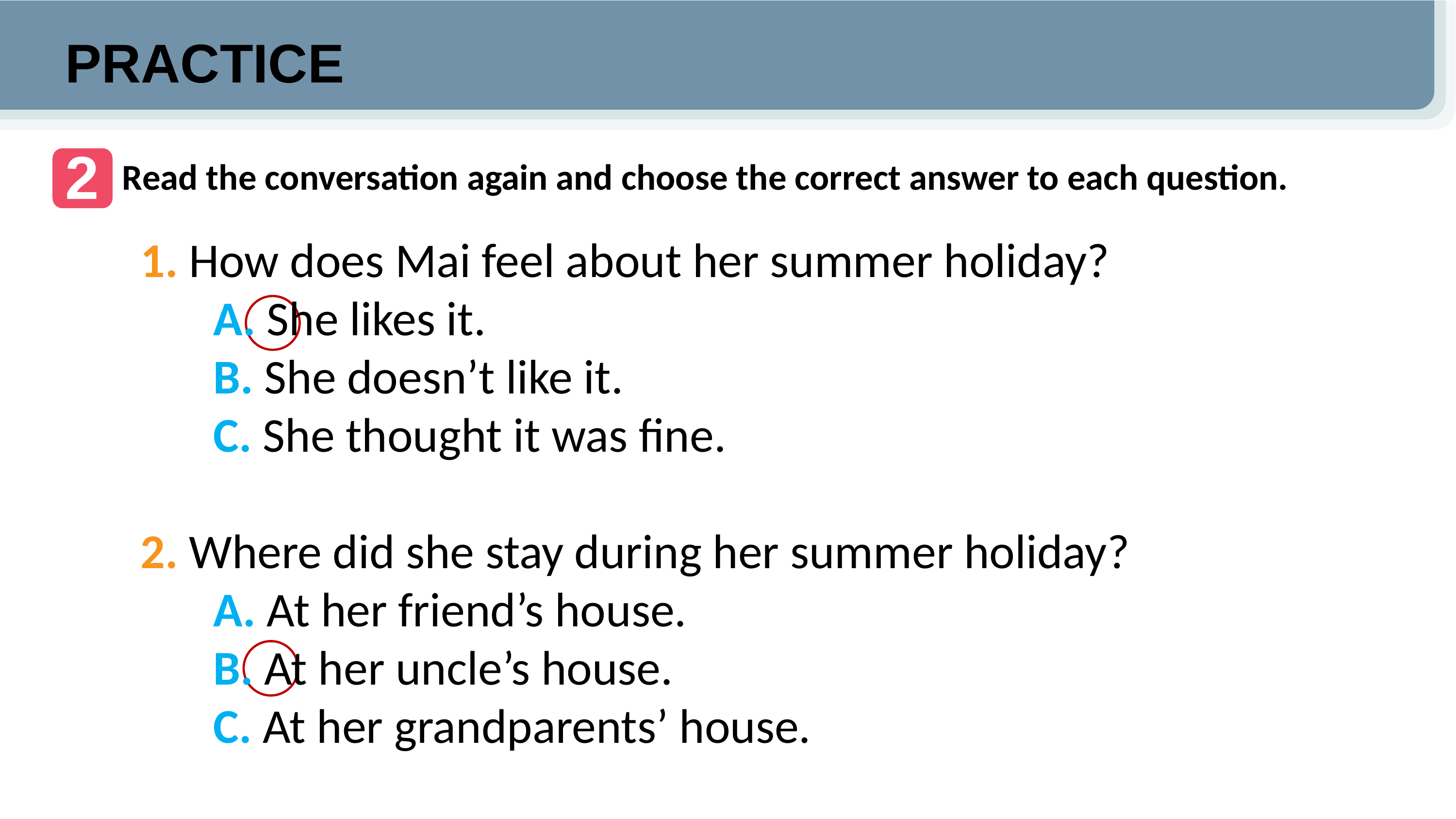

PRACTICE
2

Read the conversation again and choose the correct answer to each question.
1. How does Mai feel about her summer holiday?
	A. She likes it.
	B. She doesn’t like it.
	C. She thought it was fine.

2. Where did she stay during her summer holiday?
	A. At her friend’s house.
	B. At her uncle’s house.
	C. At her grandparents’ house.